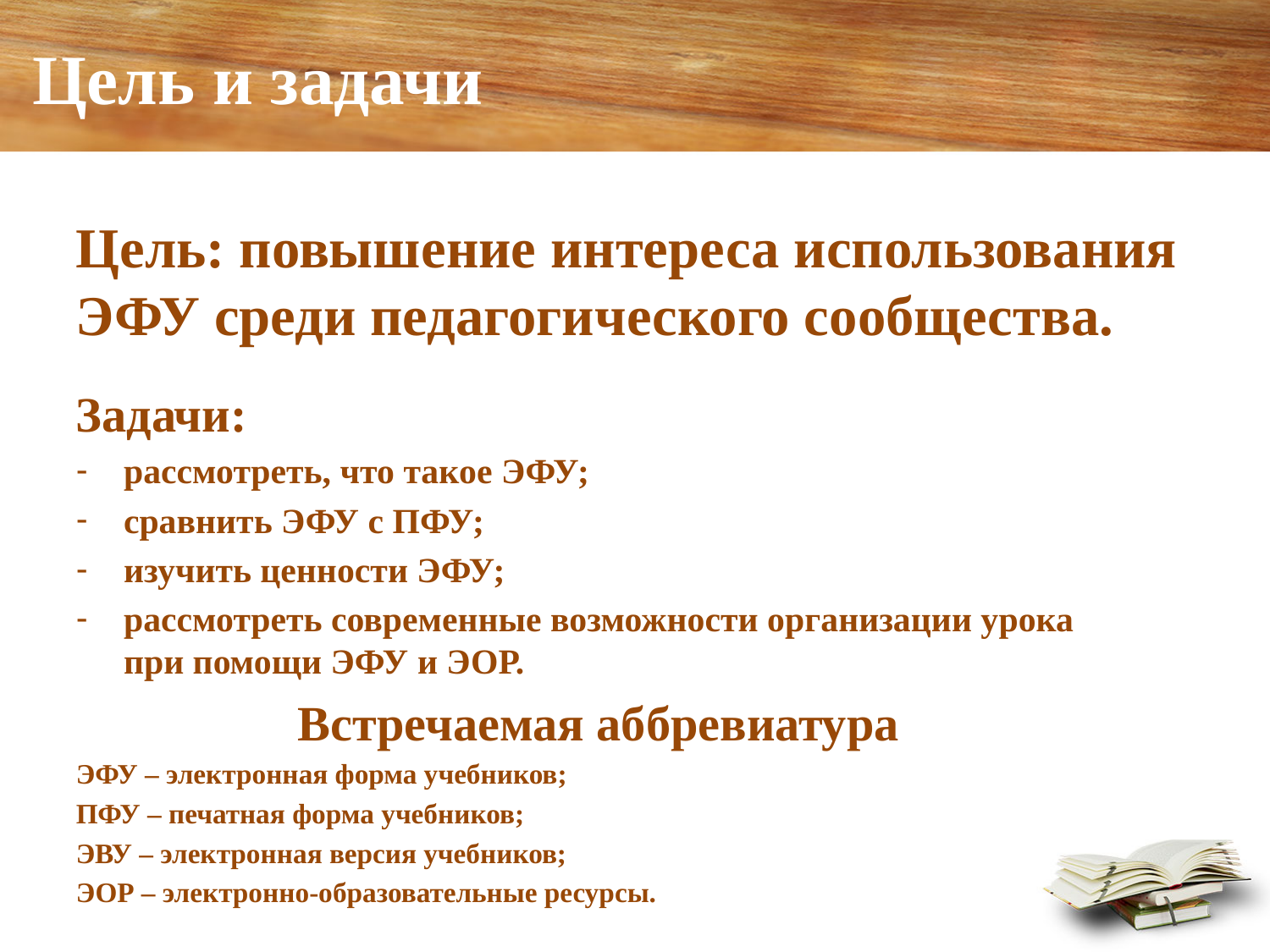

# Цель и задачи
Цель: повышение интереса использования ЭФУ среди педагогического сообщества.
Задачи:
рассмотреть, что такое ЭФУ;
сравнить ЭФУ с ПФУ;
изучить ценности ЭФУ;
рассмотреть современные возможности организации урока при помощи ЭФУ и ЭОР.
Встречаемая аббревиатура
ЭФУ – электронная форма учебников;
ПФУ – печатная форма учебников;
ЭВУ – электронная версия учебников;
ЭОР – электронно-образовательные ресурсы.